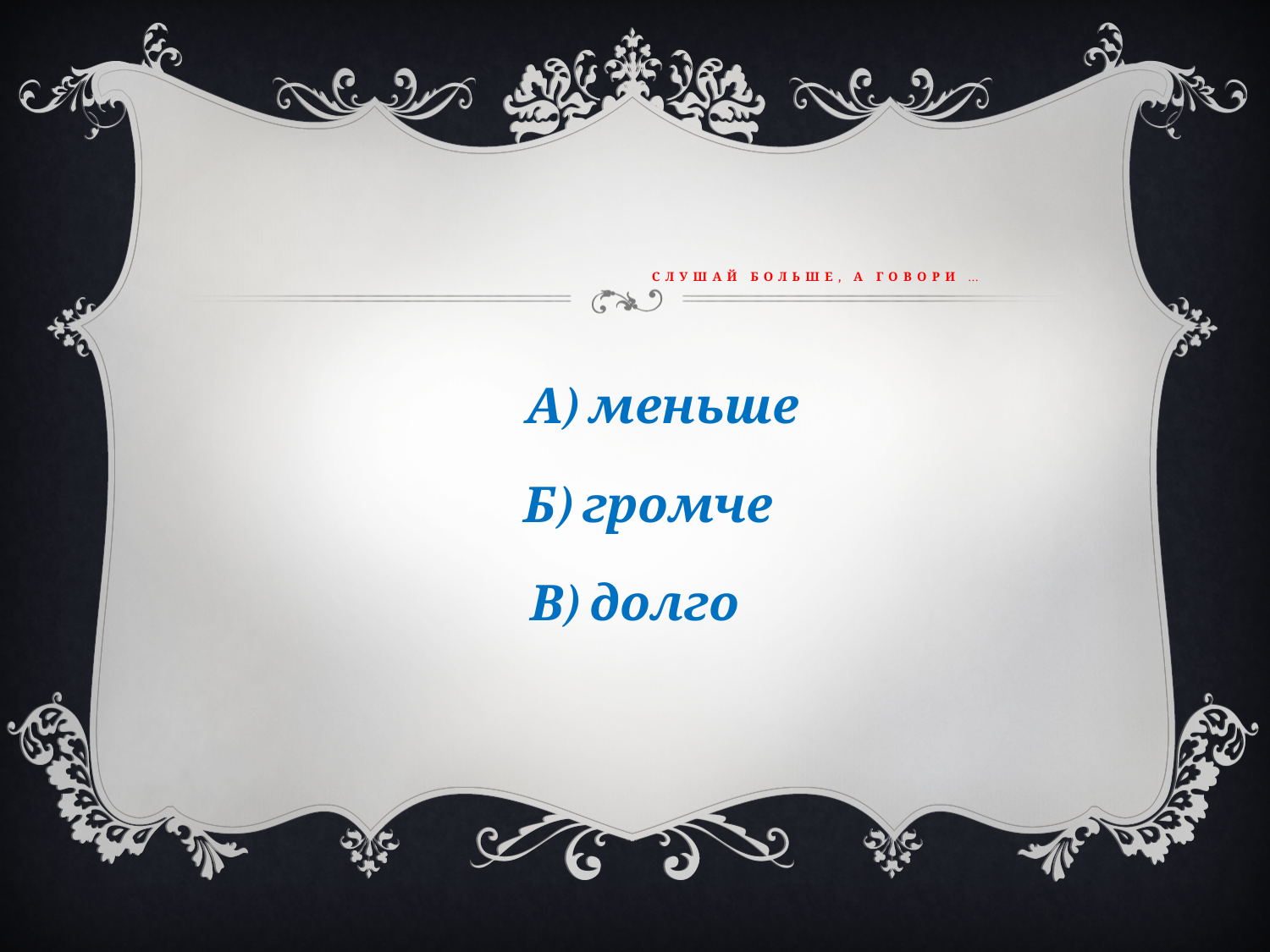

# Слушай больше, а говори …
     А) меньше
   Б) громче
В) долго